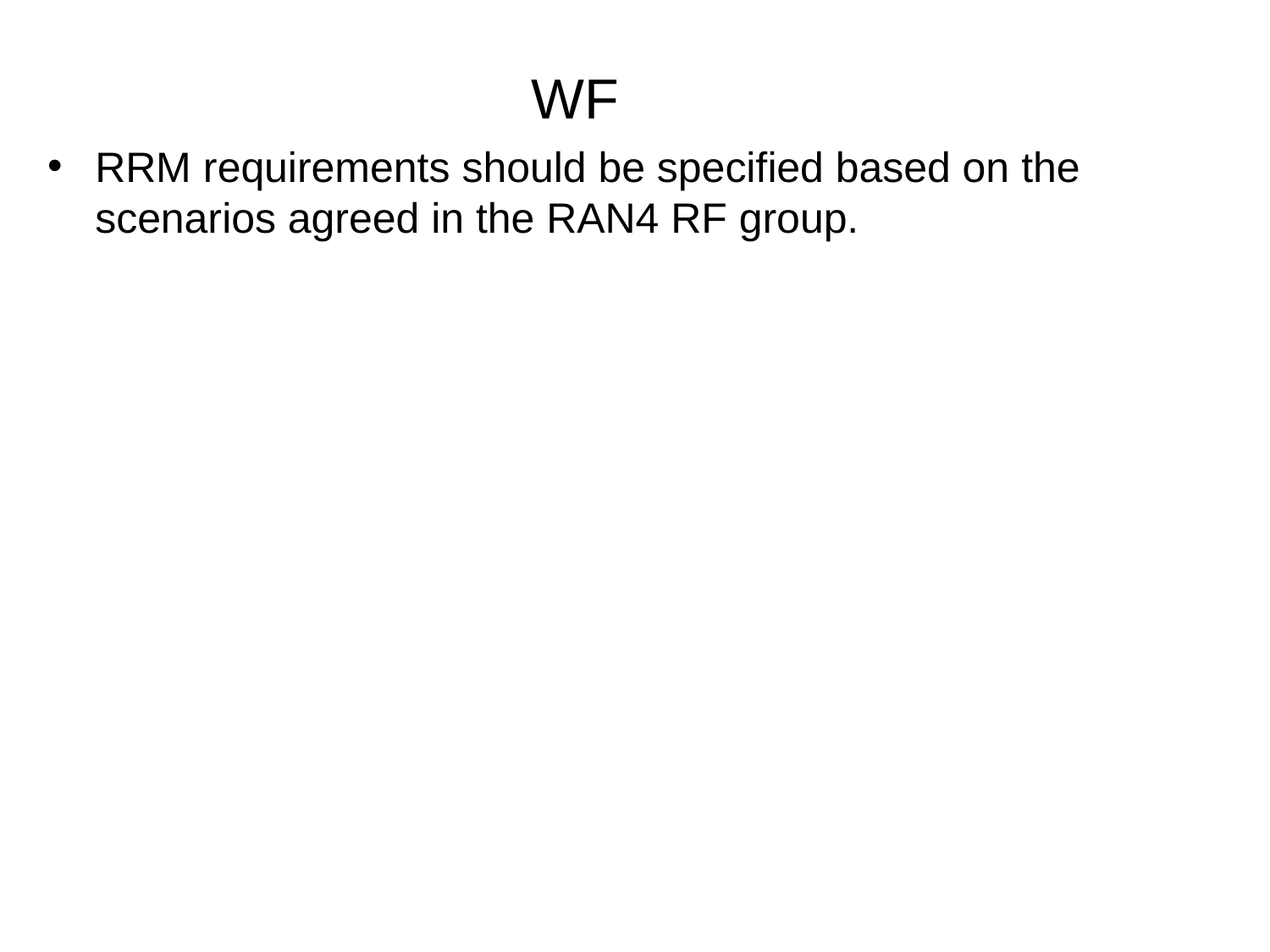

WF

RRM requirements should be specified based on the scenarios agreed in the RAN4 RF group.